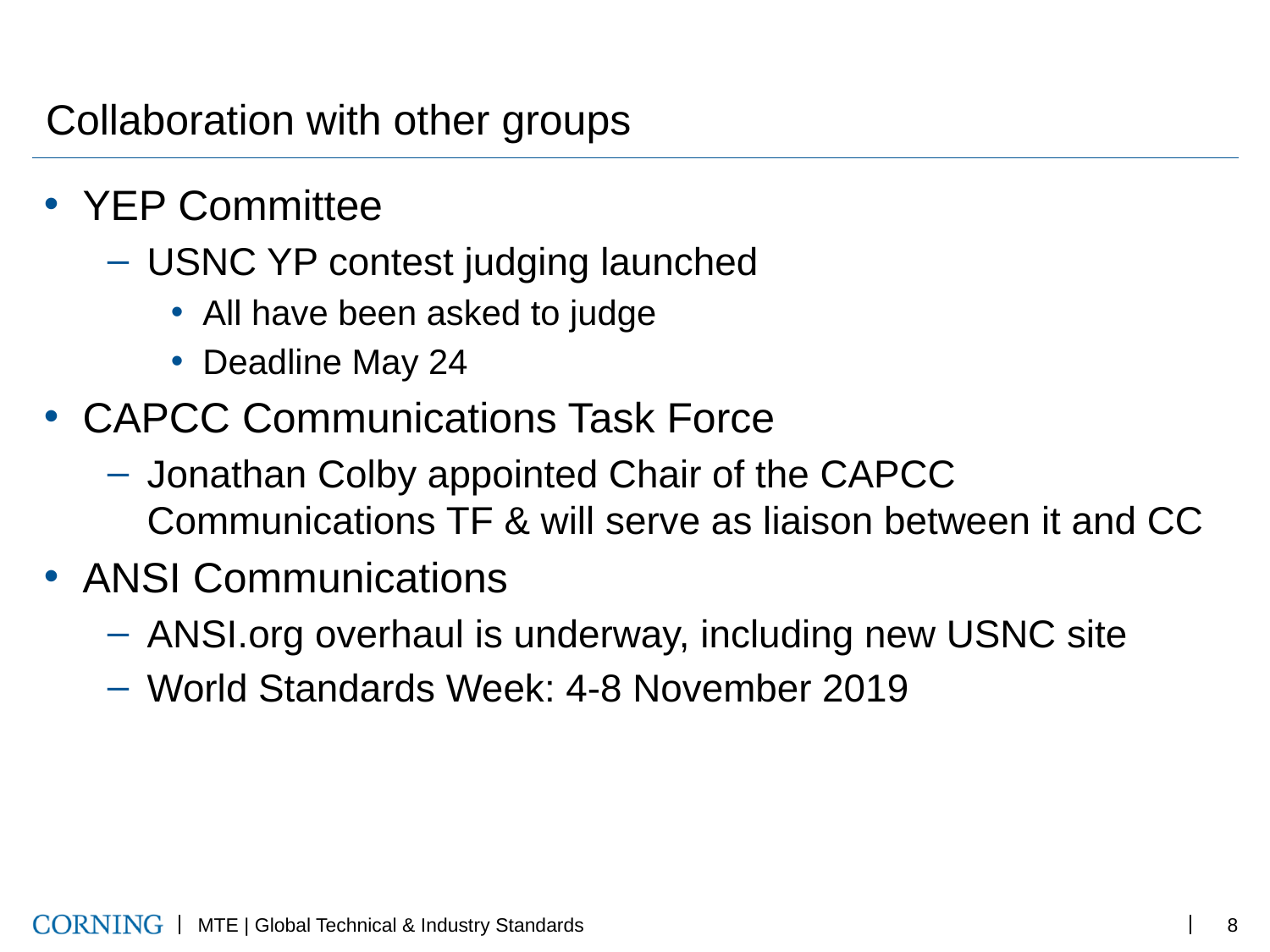

# Collaboration with other groups
YEP Committee
USNC YP contest judging launched
All have been asked to judge
Deadline May 24
CAPCC Communications Task Force
Jonathan Colby appointed Chair of the CAPCC Communications TF & will serve as liaison between it and CC
ANSI Communications
ANSI.org overhaul is underway, including new USNC site
World Standards Week: 4-8 November 2019